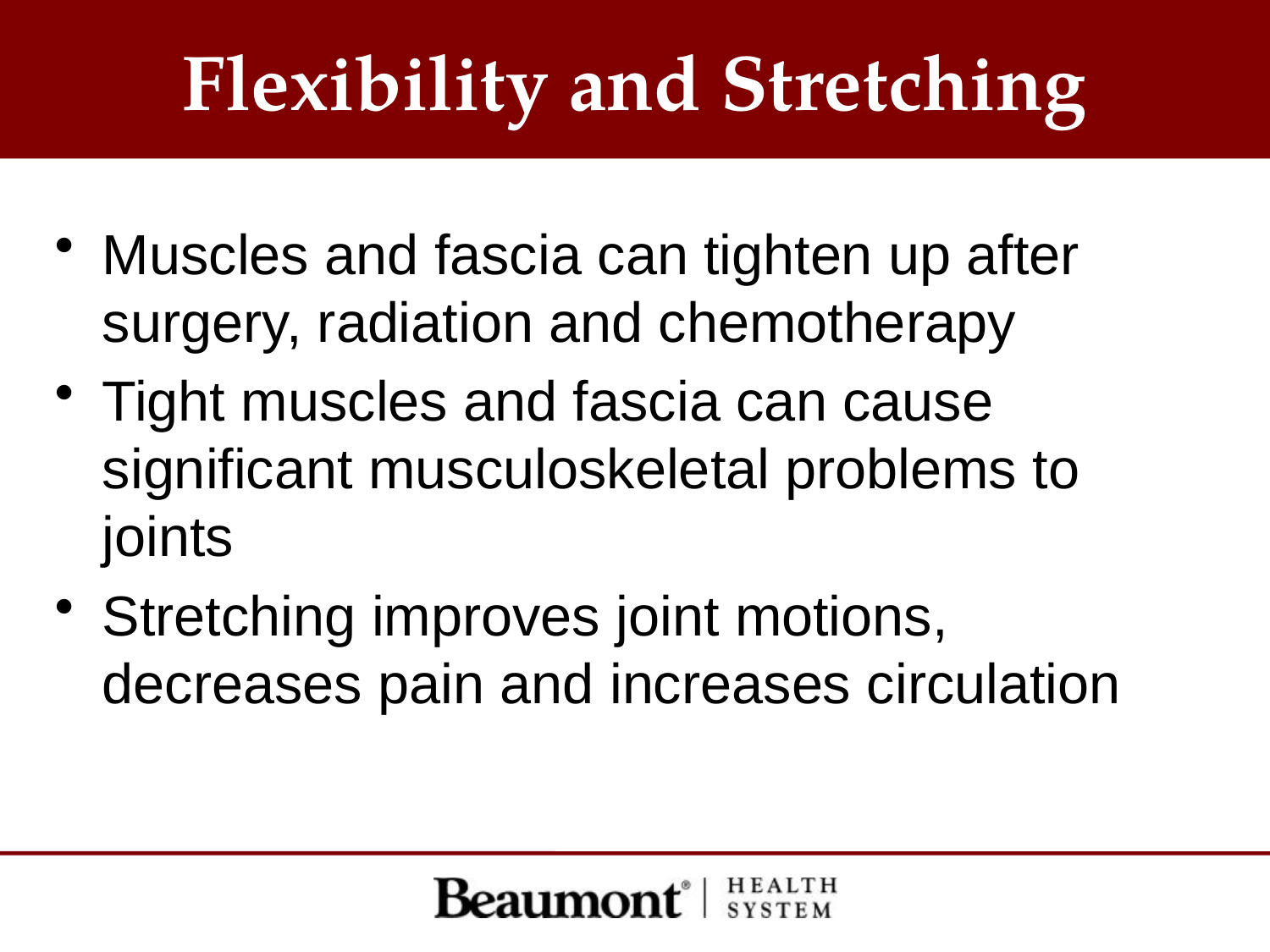

# Flexibility and Stretching
Muscles and fascia can tighten up after surgery, radiation and chemotherapy
Tight muscles and fascia can cause significant musculoskeletal problems to joints
Stretching improves joint motions, decreases pain and increases circulation